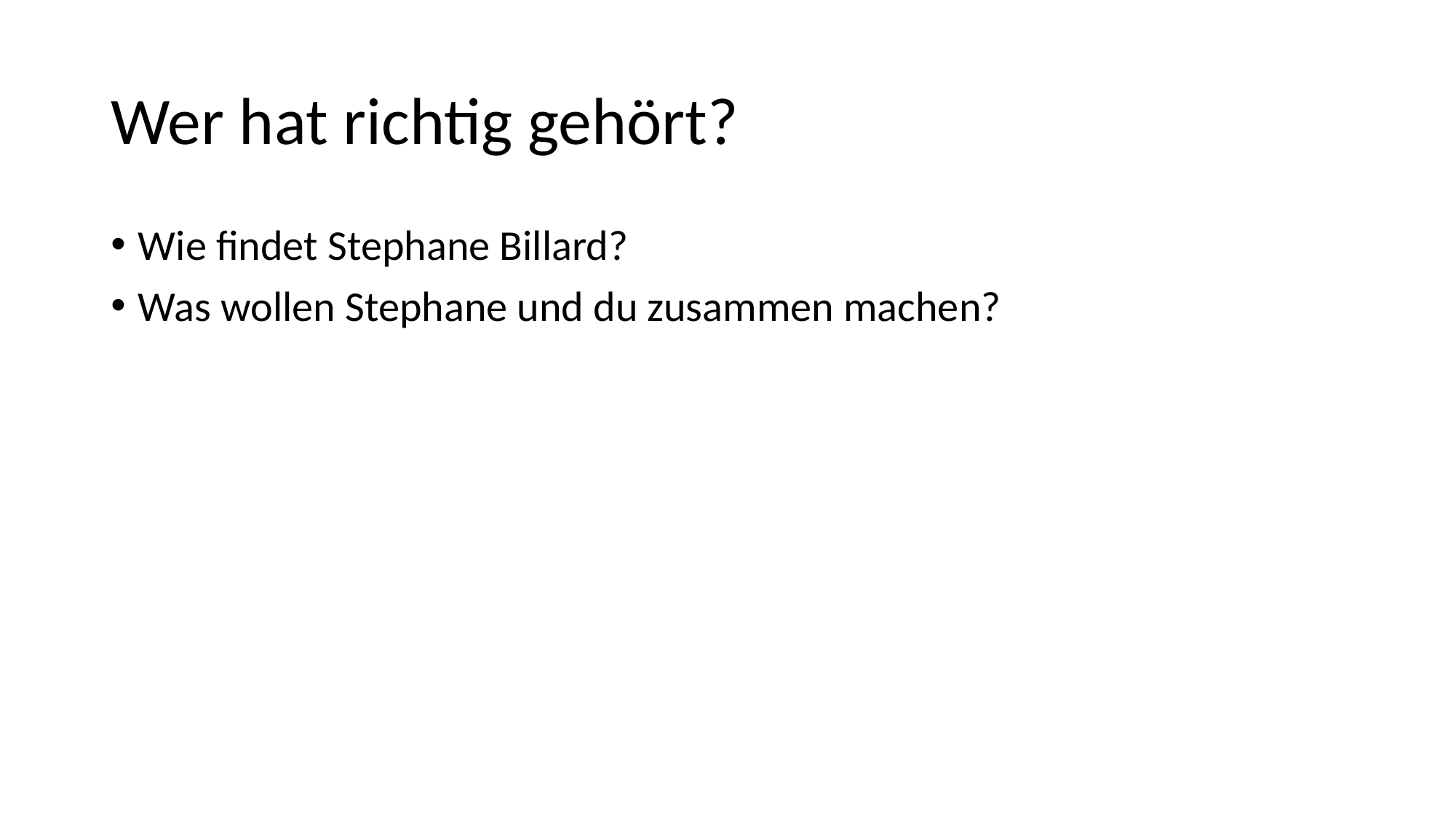

# Wer hat richtig gehört?
Wie findet Stephane Billard?
Was wollen Stephane und du zusammen machen?